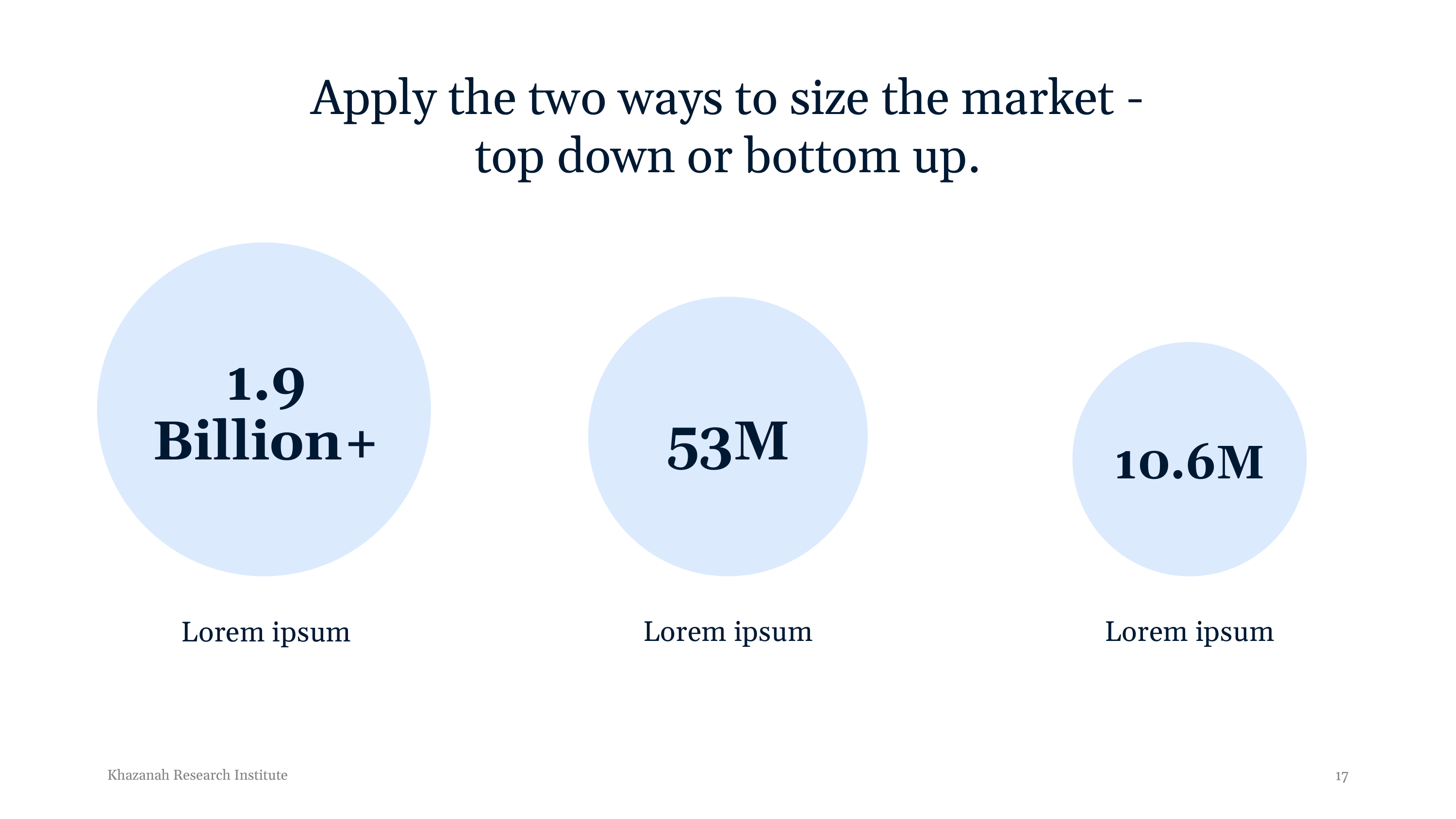

# Apply the two ways to size the market - top down or bottom up.

1.9
Billion+
53M
10.6M
Lorem ipsum
Lorem ipsum
Lorem ipsum
17